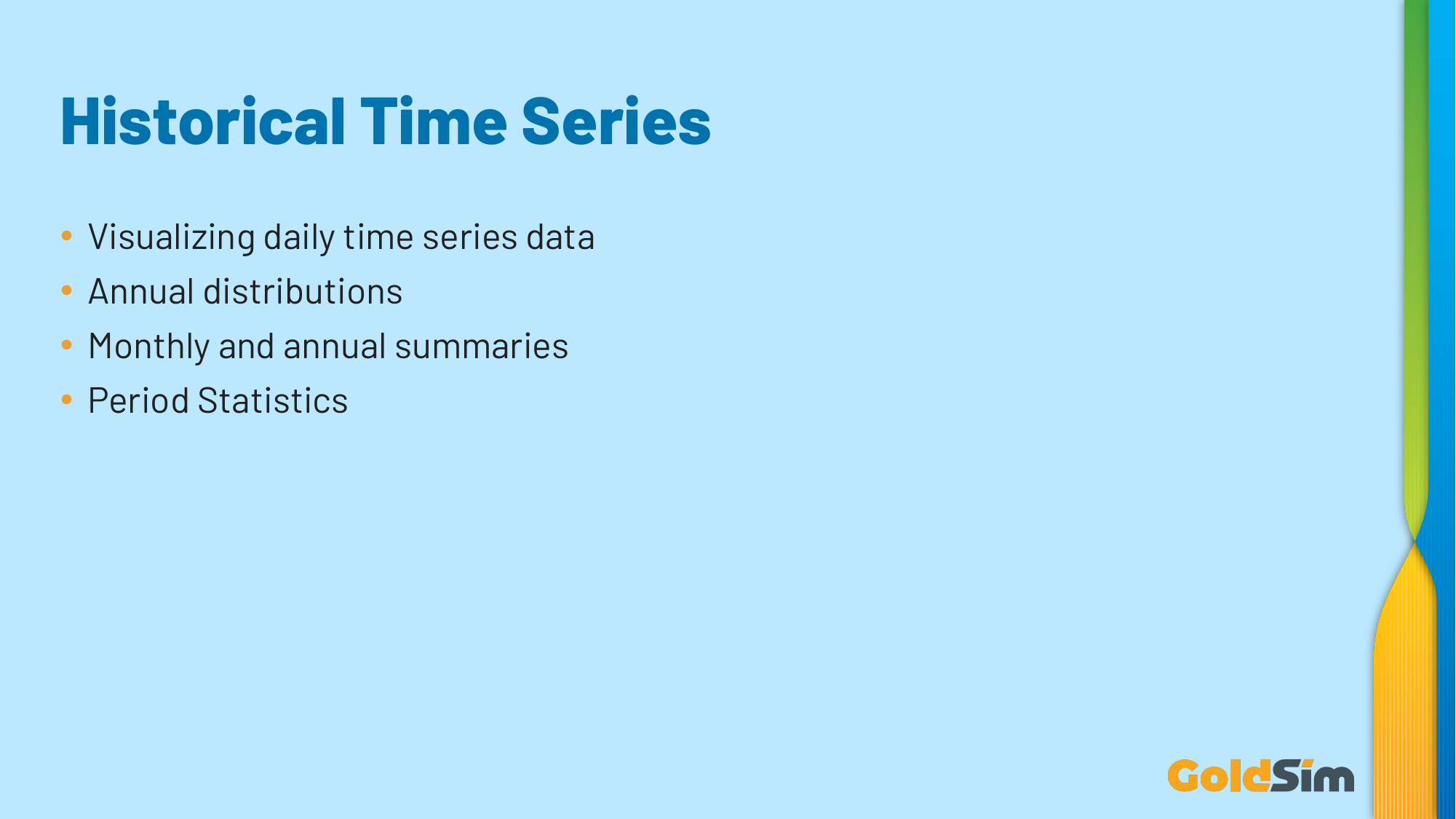

# Historical Time Series
Visualizing daily time series data
Annual distributions
Monthly and annual summaries
Period Statistics